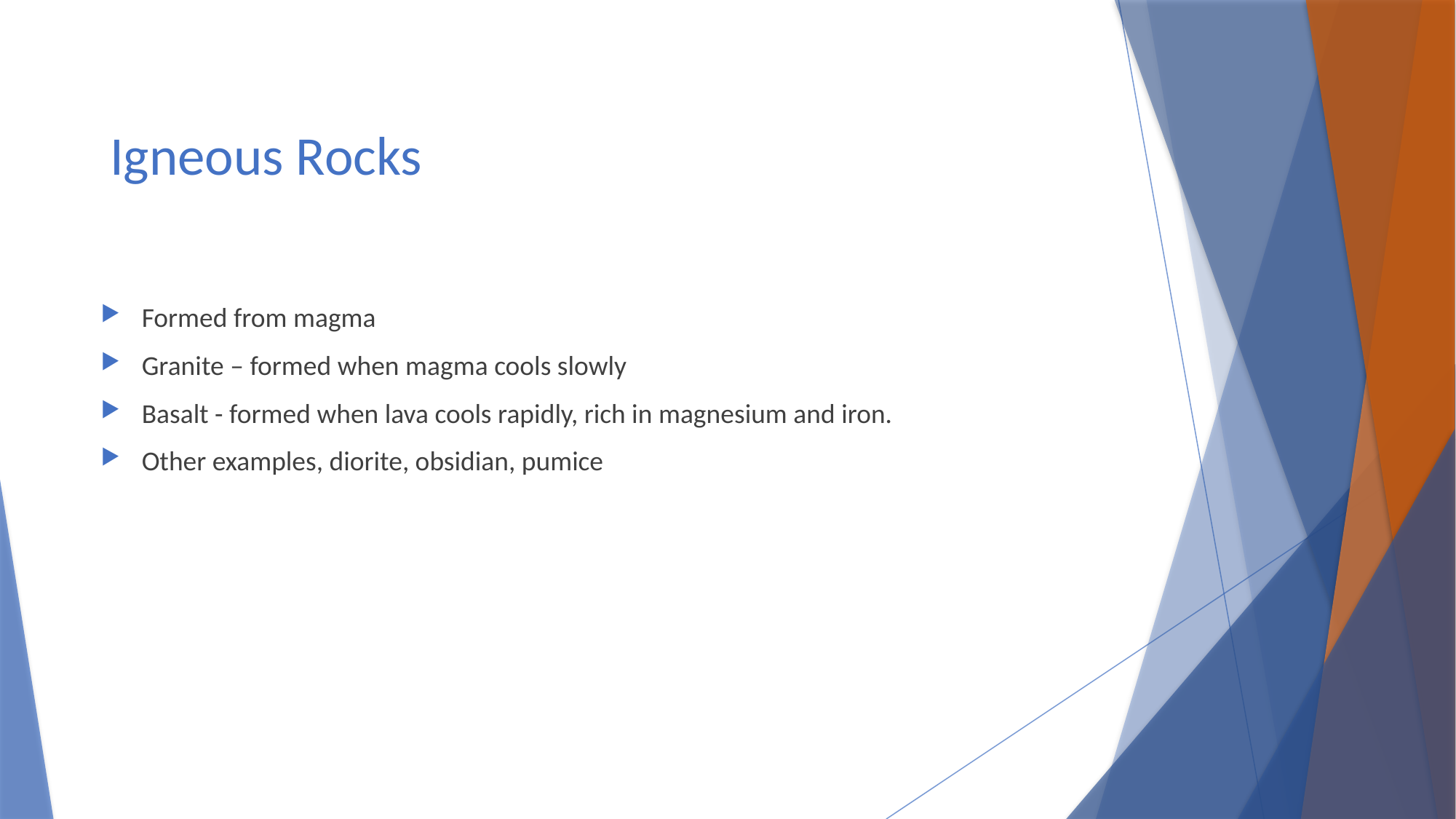

# Igneous Rocks
Formed from magma
Granite – formed when magma cools slowly
Basalt - formed when lava cools rapidly, rich in magnesium and iron.
Other examples, diorite, obsidian, pumice